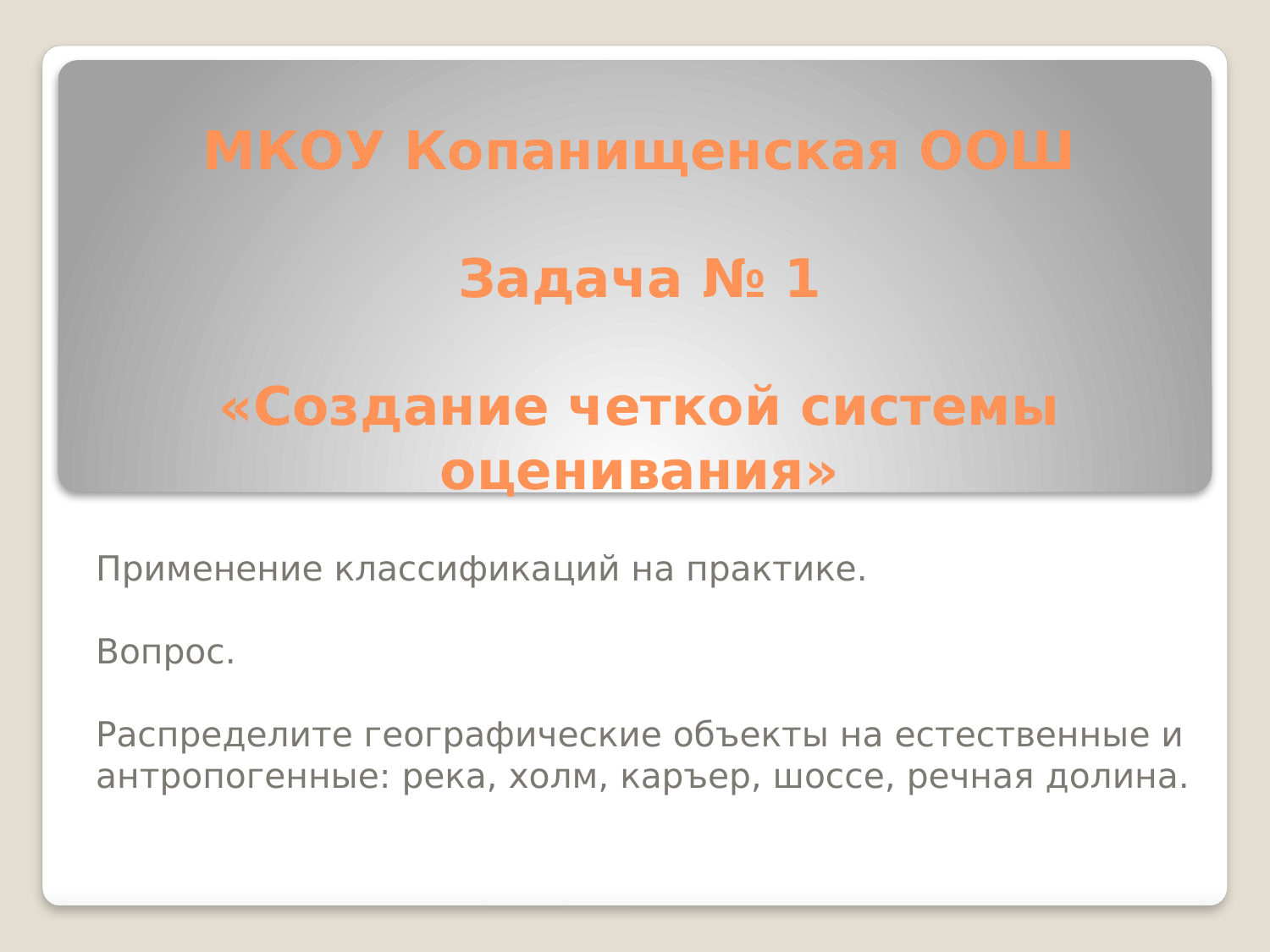

# МКОУ Копанищенская ООШ Задача № 1 «Создание четкой системы оценивания»
Применение классификаций на практике.

Вопрос.

Распределите географические объекты на естественные и антропогенные: река, холм, каръер, шоссе, речная долина.